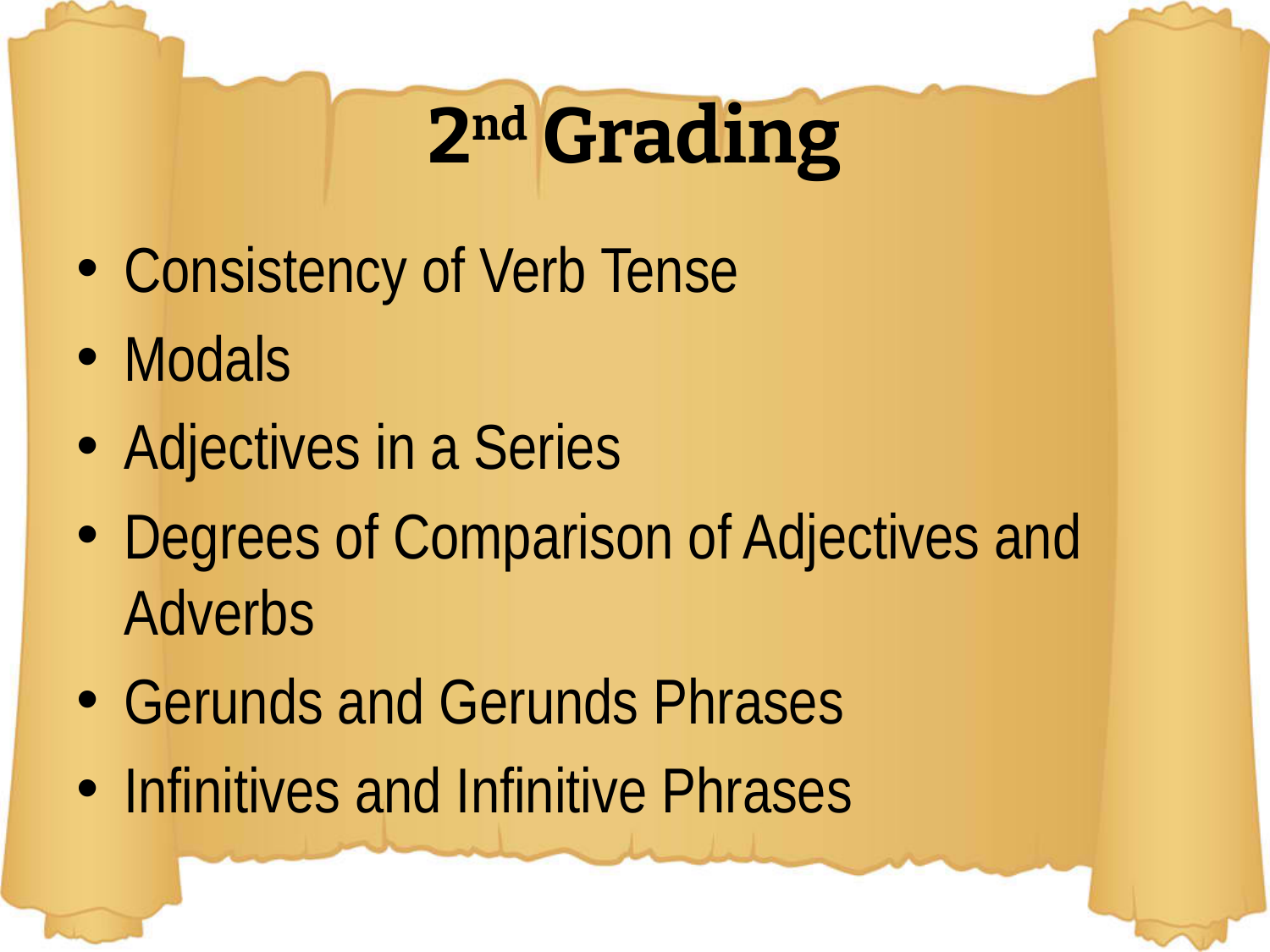

# 2nd Grading
Consistency of Verb Tense
Modals
Adjectives in a Series
Degrees of Comparison of Adjectives and Adverbs
Gerunds and Gerunds Phrases
Infinitives and Infinitive Phrases